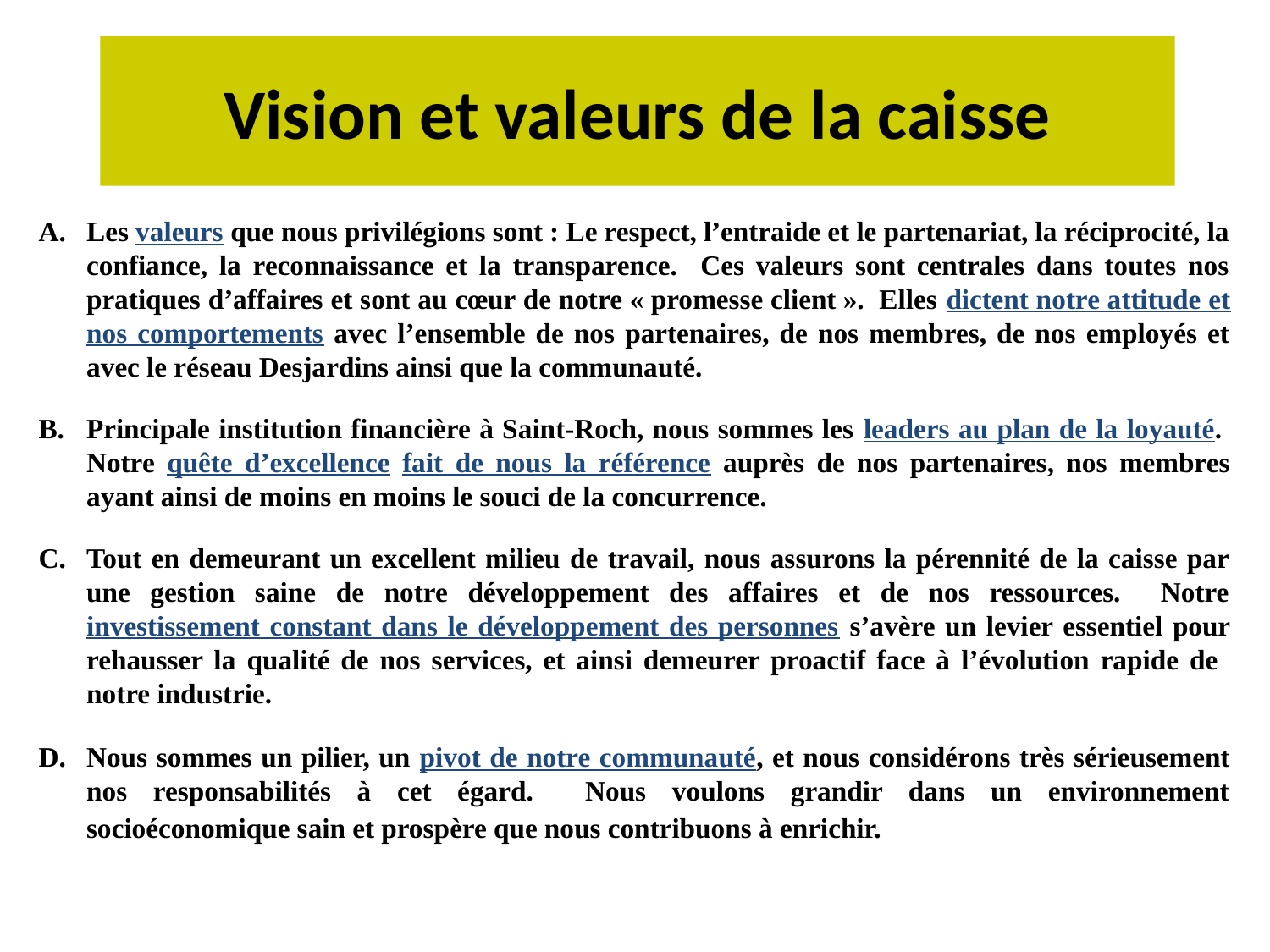

# Vision et valeurs de la caisse
Les valeurs que nous privilégions sont : Le respect, l’entraide et le partenariat, la réciprocité, la confiance, la reconnaissance et la transparence.  Ces valeurs sont centrales dans toutes nos pratiques d’affaires et sont au cœur de notre « promesse client ».  Elles dictent notre attitude et nos comportements avec l’ensemble de nos partenaires, de nos membres, de nos employés et avec le réseau Desjardins ainsi que la communauté.
Principale institution financière à Saint-Roch, nous sommes les leaders au plan de la loyauté.  Notre quête d’excellence fait de nous la référence auprès de nos partenaires, nos membres ayant ainsi de moins en moins le souci de la concurrence.
Tout en demeurant un excellent milieu de travail, nous assurons la pérennité de la caisse par une gestion saine de notre développement des affaires et de nos ressources.  Notre investissement constant dans le développement des personnes s’avère un levier essentiel pour rehausser la qualité de nos services, et ainsi demeurer proactif face à l’évolution rapide de  notre industrie.
Nous sommes un pilier, un pivot de notre communauté, et nous considérons très sérieusement nos responsabilités à cet égard.  Nous voulons grandir dans un environnement socioéconomique sain et prospère que nous contribuons à enrichir.